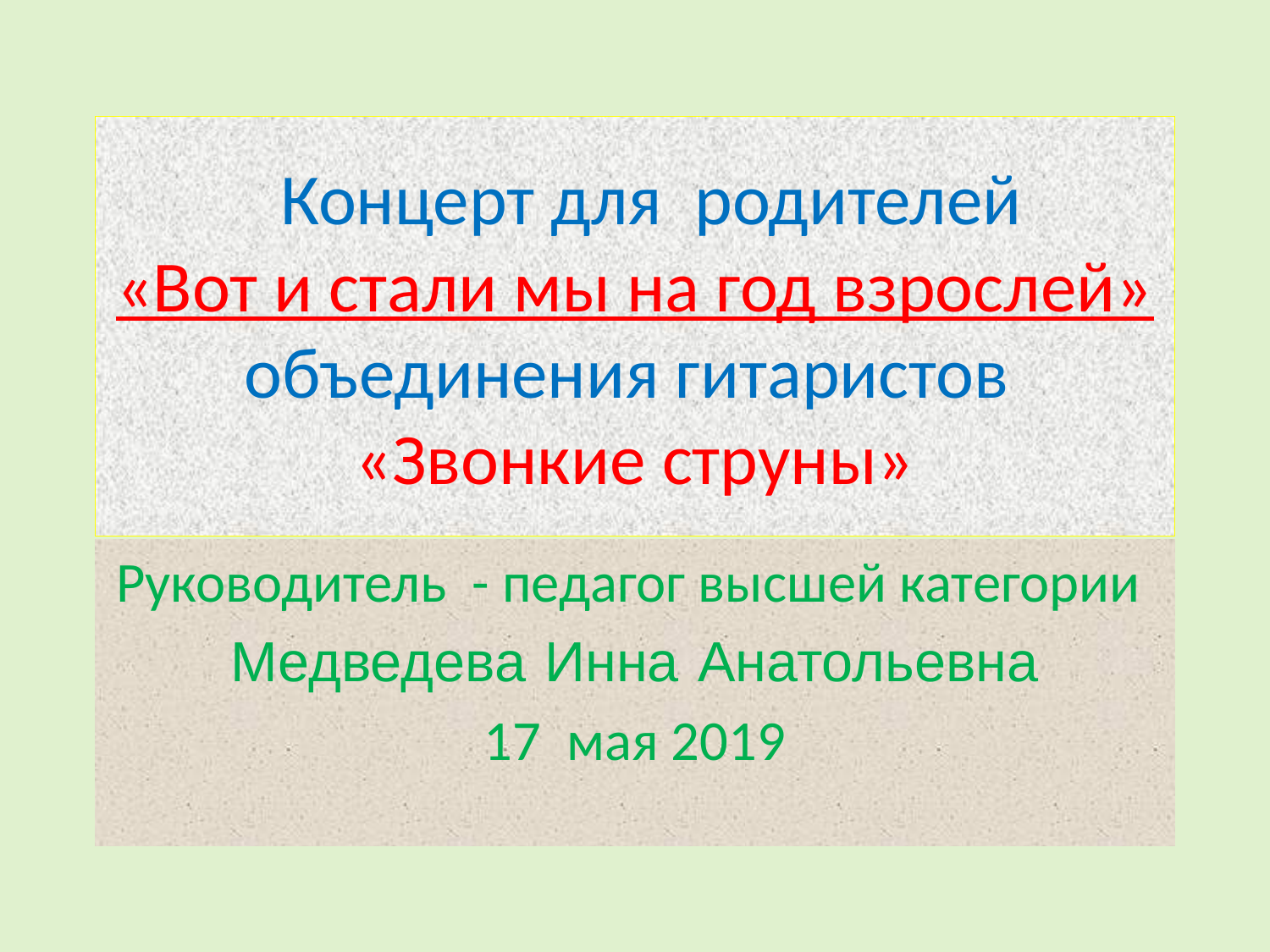

# Концерт для  родителей «Вот и стали мы на год взрослей» объединения гитаристов «Звонкие струны»
Руководитель  - педагог высшей категории
Медведева Инна Анатольевна
17  мая 2019